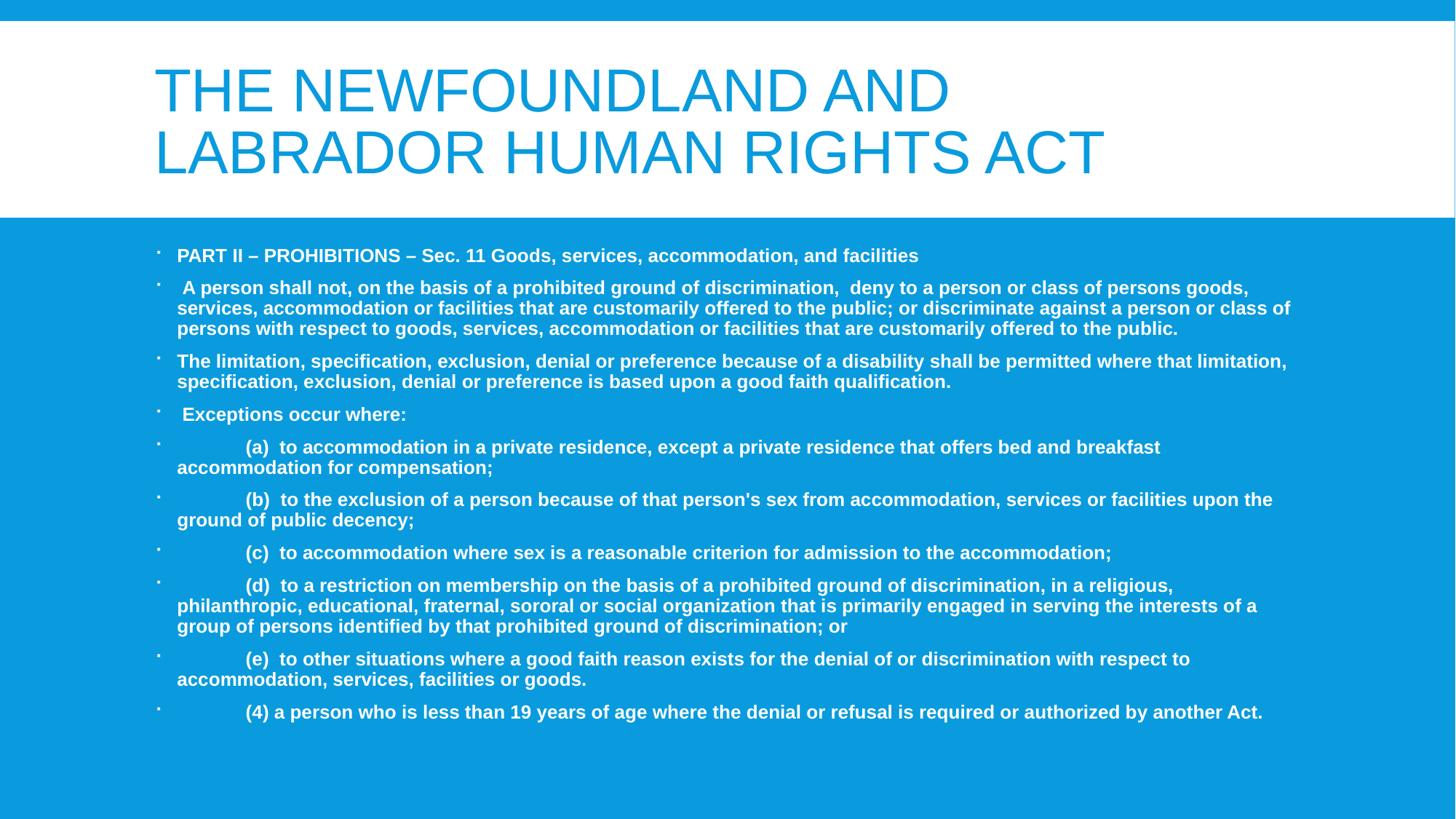

# The Newfoundland and Labrador Human Rights Act
PART II – PROHIBITIONS – Sec. 11 Goods, services, accommodation, and facilities
 A person shall not, on the basis of a prohibited ground of discrimination,  deny to a person or class of persons goods, services, accommodation or facilities that are customarily offered to the public; or discriminate against a person or class of persons with respect to goods, services, accommodation or facilities that are customarily offered to the public.
The limitation, specification, exclusion, denial or preference because of a disability shall be permitted where that limitation, specification, exclusion, denial or preference is based upon a good faith qualification.
 Exceptions occur where:
             (a)  to accommodation in a private residence, except a private residence that offers bed and breakfast accommodation for compensation;
             (b)  to the exclusion of a person because of that person's sex from accommodation, services or facilities upon the ground of public decency;
             (c)  to accommodation where sex is a reasonable criterion for admission to the accommodation;
             (d)  to a restriction on membership on the basis of a prohibited ground of discrimination, in a religious, philanthropic, educational, fraternal, sororal or social organization that is primarily engaged in serving the interests of a group of persons identified by that prohibited ground of discrimination; or
             (e)  to other situations where a good faith reason exists for the denial of or discrimination with respect to accommodation, services, facilities or goods.
             (4) a person who is less than 19 years of age where the denial or refusal is required or authorized by another Act.